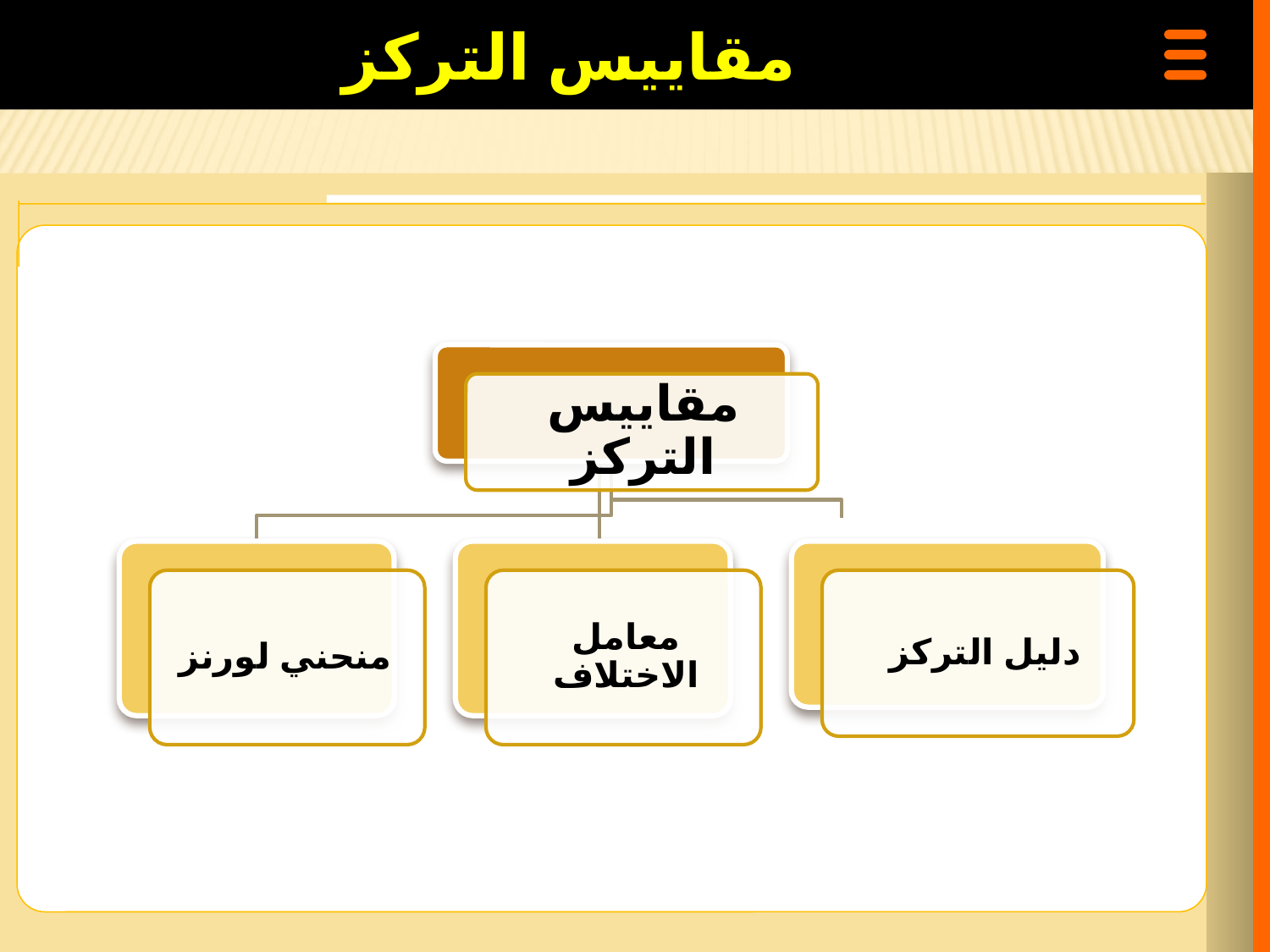

مقاييس التركز

مقاييس التركز
دليل التركز
معامل الاختلاف
منحني لورنز